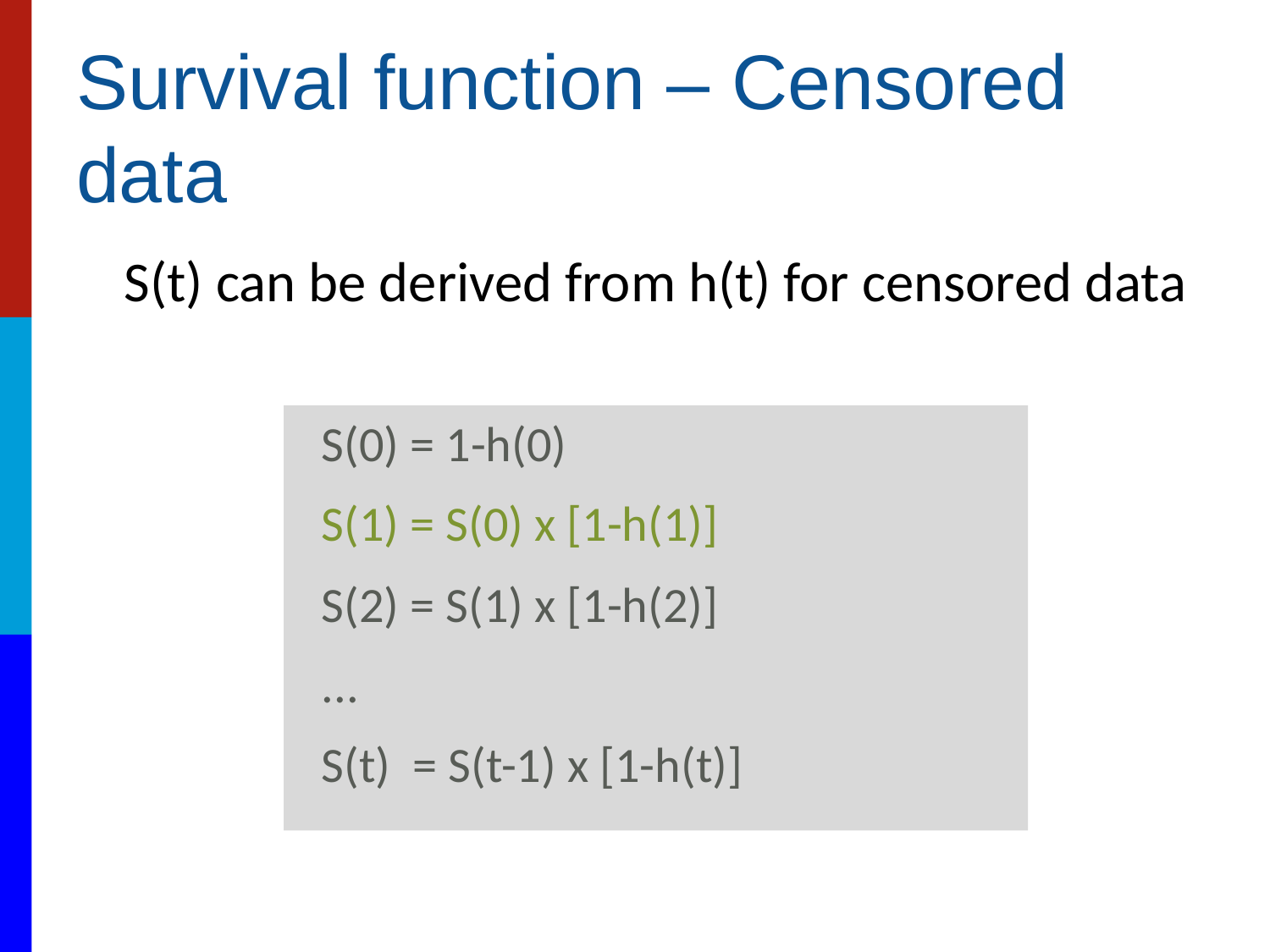

# Survival function – Censored data
S(t) can be derived from h(t) for censored data
S(0) = 1-h(0)
S(1) = S(0) x [1-h(1)]
S(2) = S(1) x [1-h(2)]
...
S(t)  = S(t-1) x [1-h(t)]